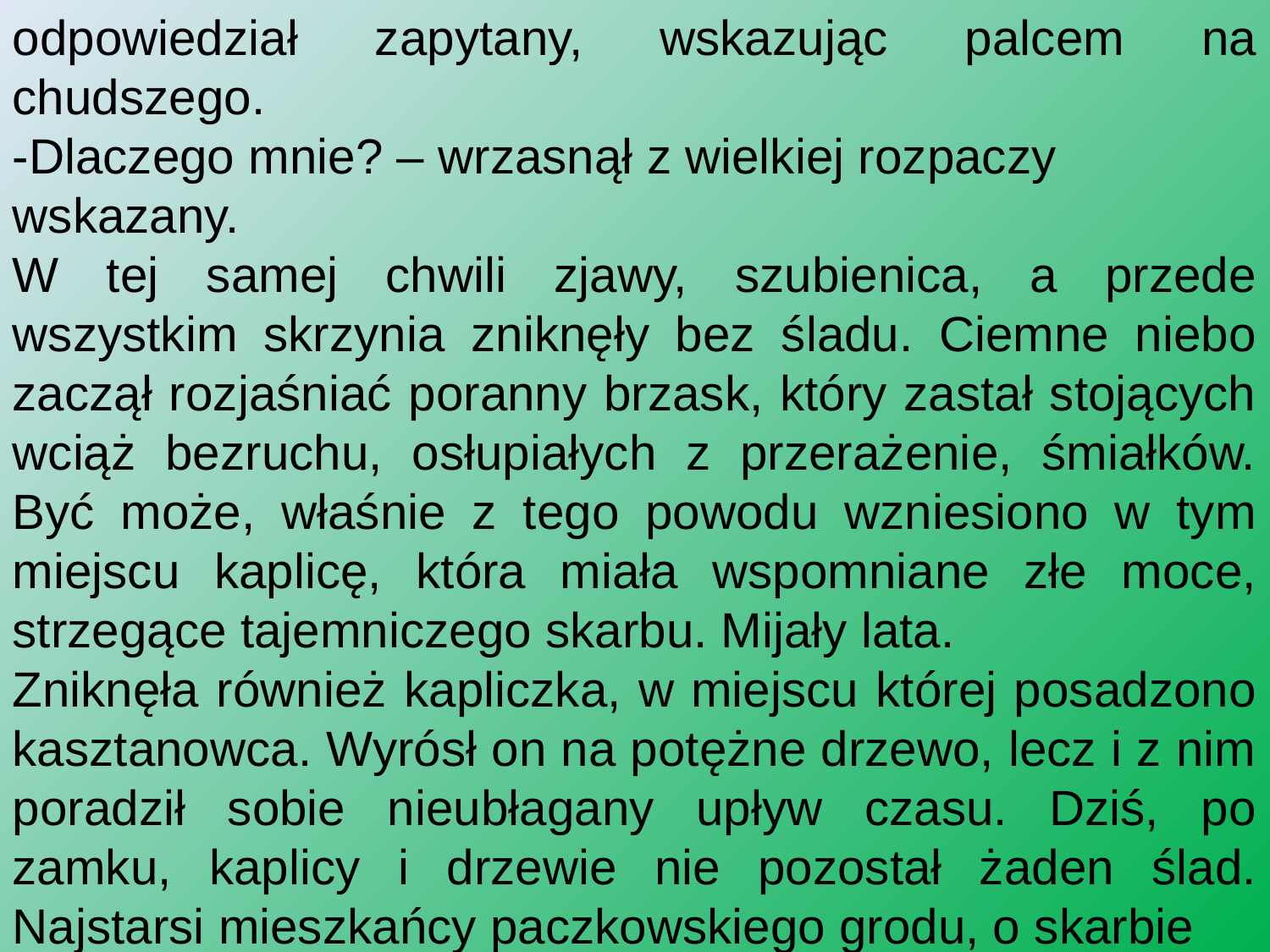

odpowiedział zapytany, wskazując palcem na chudszego.
-Dlaczego mnie? – wrzasnął z wielkiej rozpaczy wskazany.
W tej samej chwili zjawy, szubienica, a przede wszystkim skrzynia zniknęły bez śladu. Ciemne niebo zaczął rozjaśniać poranny brzask, który zastał stojących wciąż bezruchu, osłupiałych z przerażenie, śmiałków. Być może, właśnie z tego powodu wzniesiono w tym miejscu kaplicę, która miała wspomniane złe moce, strzegące tajemniczego skarbu. Mijały lata.
Zniknęła również kapliczka, w miejscu której posadzono kasztanowca. Wyrósł on na potężne drzewo, lecz i z nim poradził sobie nieubłagany upływ czasu. Dziś, po zamku, kaplicy i drzewie nie pozostał żaden ślad. Najstarsi mieszkańcy paczkowskiego grodu, o skarbie